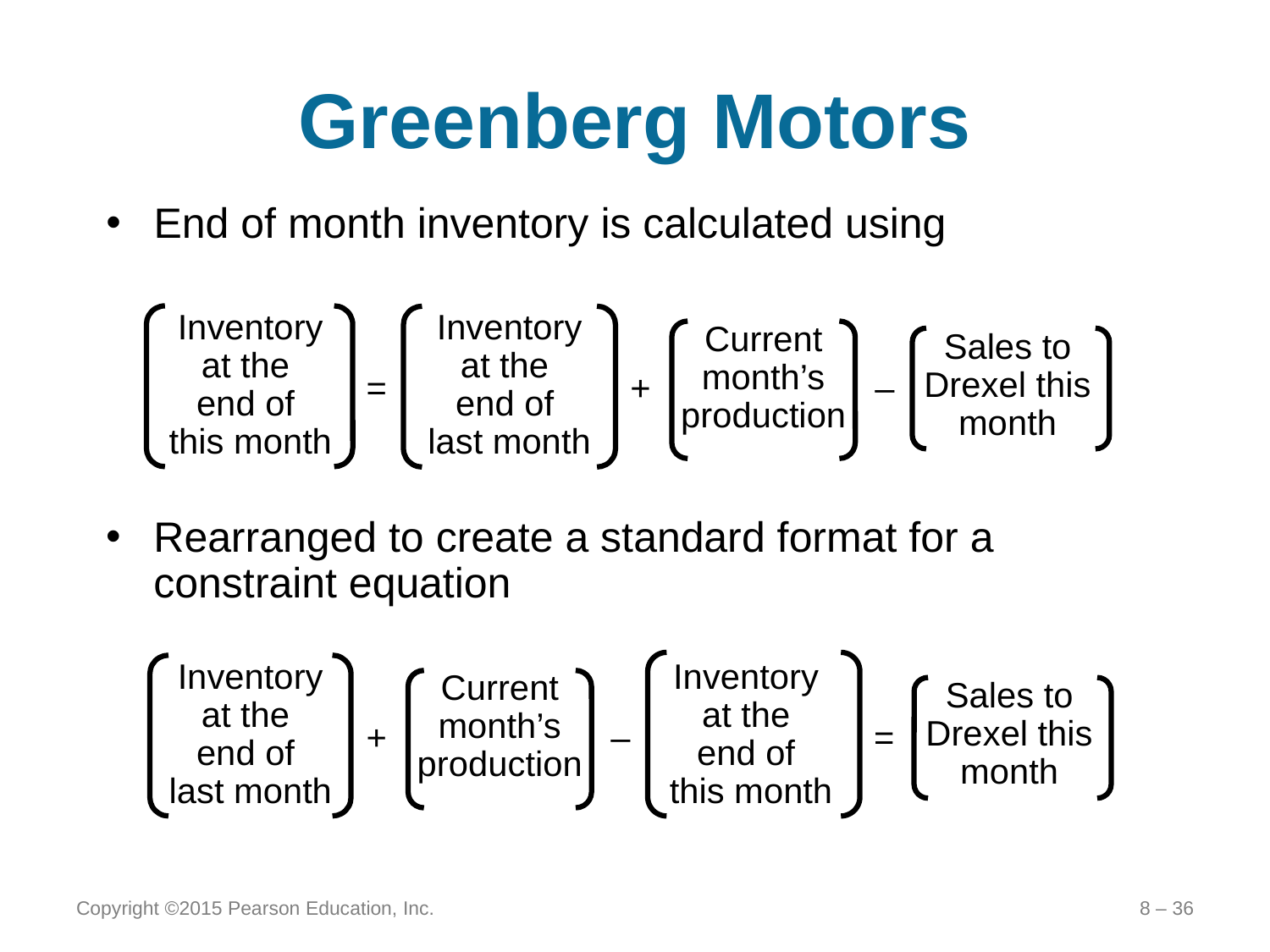

# Greenberg Motors
End of month inventory is calculated using
Inventory at the
end of
this month

Inventory at the
end of
last month

Current month’s production

Sales to Drexel this month

=                         +                       –
Rearranged to create a standard format for a constraint equation
Inventory
at the
end of
this month

Inventory at the
end of
last month

Current month’s production

Sales to Drexel this month

+                       –                         =
Copyright ©2015 Pearson Education, Inc.
8 – 36